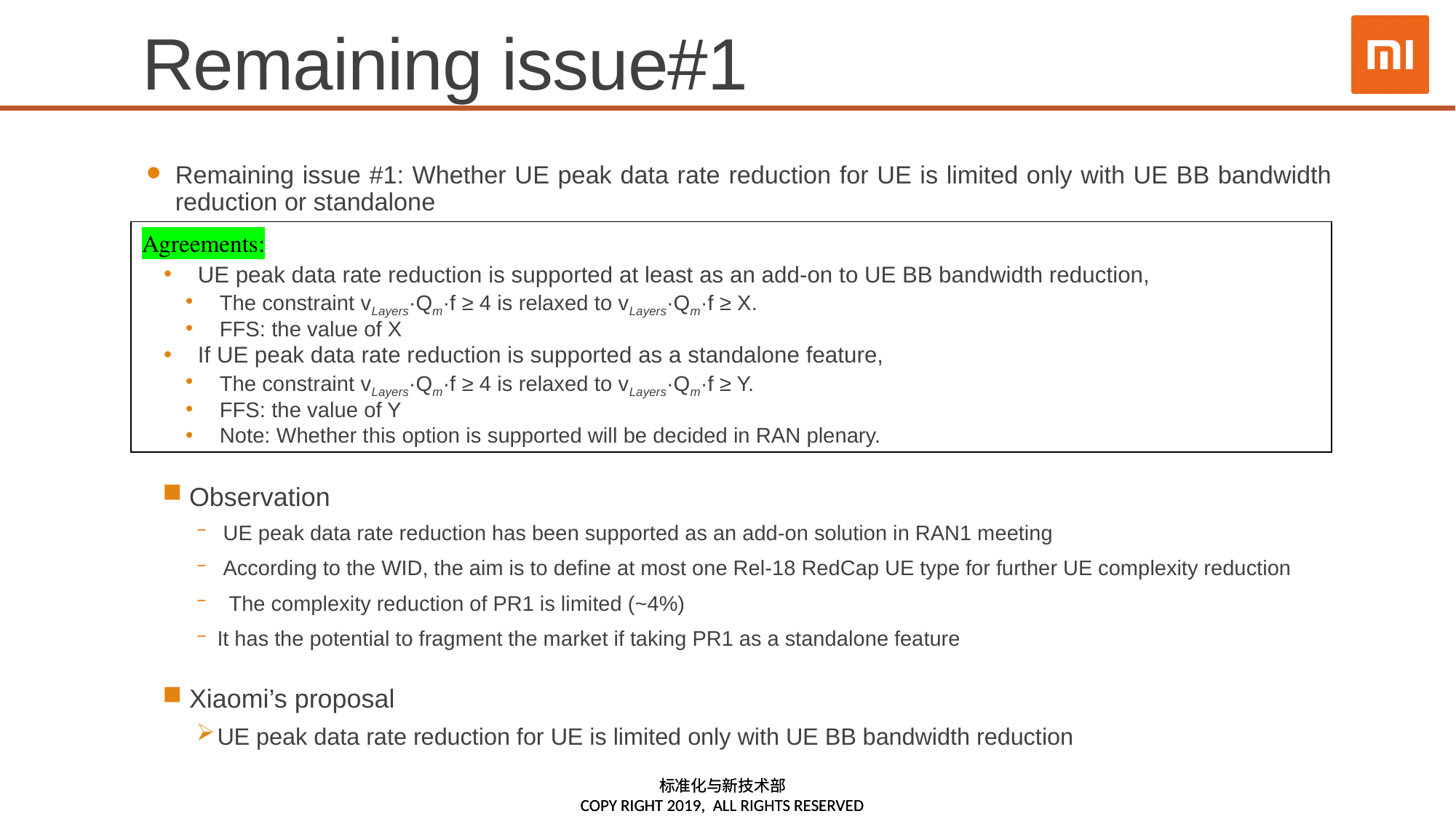

# Remaining issue#1
Remaining issue #1: Whether UE peak data rate reduction for UE is limited only with UE BB bandwidth reduction or standalone

Observation
 UE peak data rate reduction has been supported as an add-on solution in RAN1 meeting
 According to the WID, the aim is to define at most one Rel-18 RedCap UE type for further UE complexity reduction
  The complexity reduction of PR1 is limited (~4%)
It has the potential to fragment the market if taking PR1 as a standalone feature
Xiaomi’s proposal
UE peak data rate reduction for UE is limited only with UE BB bandwidth reduction
| Agreements: UE peak data rate reduction is supported at least as an add-on to UE BB bandwidth reduction, The constraint vLayers·Qm·f ≥ 4 is relaxed to vLayers·Qm·f ≥ X. FFS: the value of X If UE peak data rate reduction is supported as a standalone feature, The constraint vLayers·Qm·f ≥ 4 is relaxed to vLayers·Qm·f ≥ Y. FFS: the value of Y Note: Whether this option is supported will be decided in RAN plenary. |
| --- |